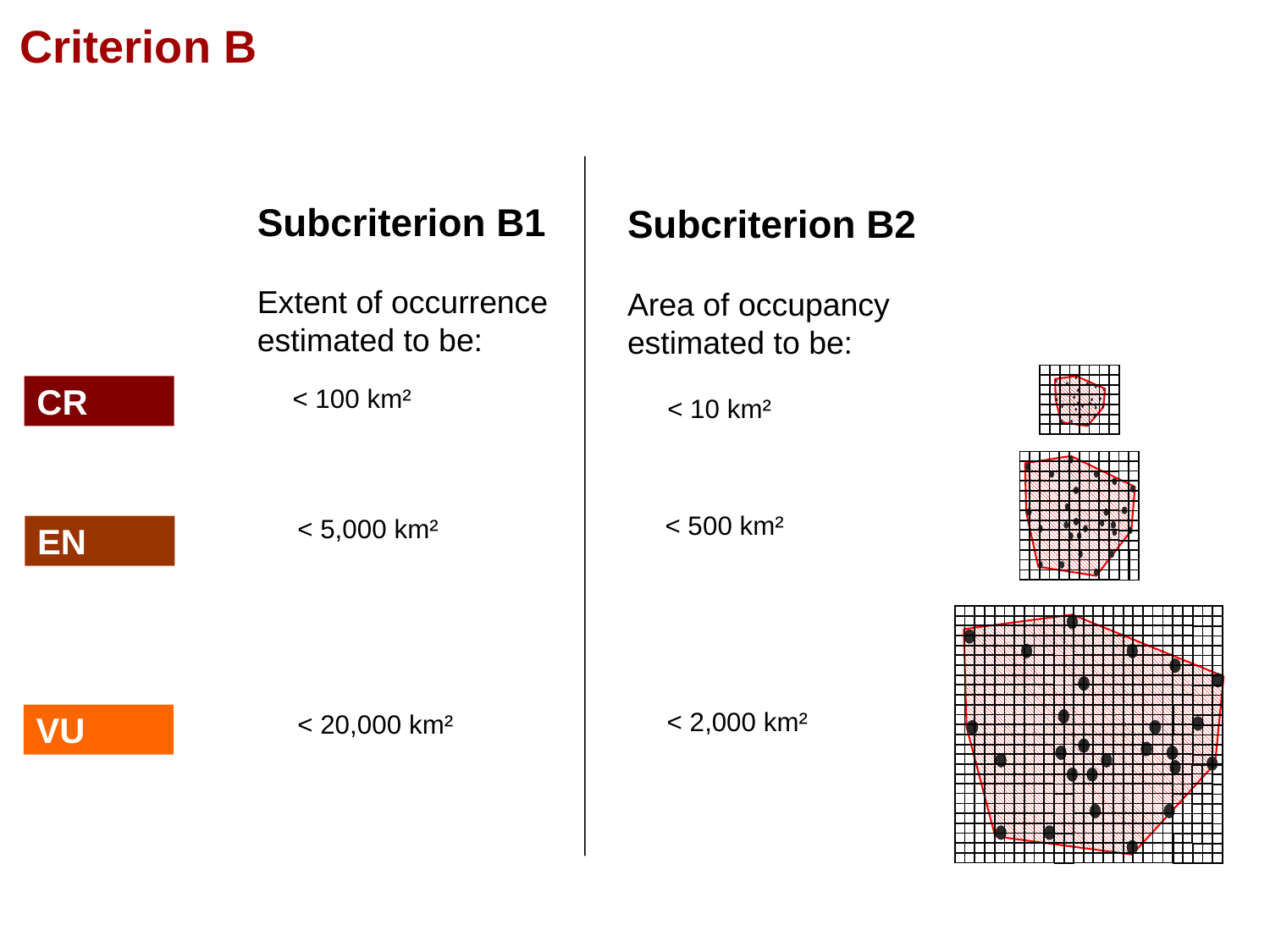

Criterion B

Subcriterion B1
Extent of occurrence estimated to be:
Subcriterion B2
Area of occupancy estimated to be:

< 10 km²
CR
< 100 km²

< 500 km²

< 5,000 km²
EN

< 2,000 km²

< 20,000 km²
VU